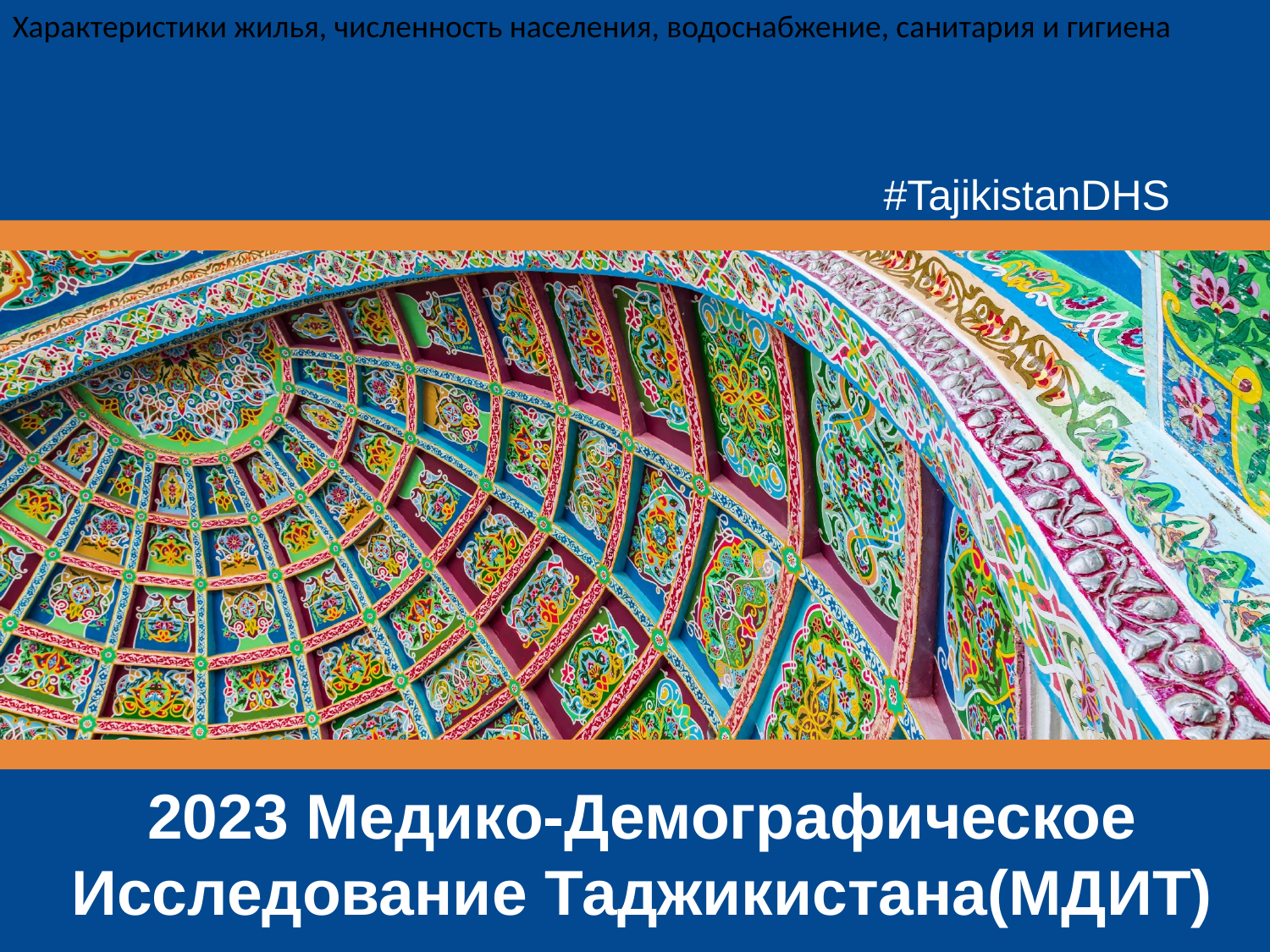

Характеристики жилья, численность населения, водоснабжение, санитария и гигиена